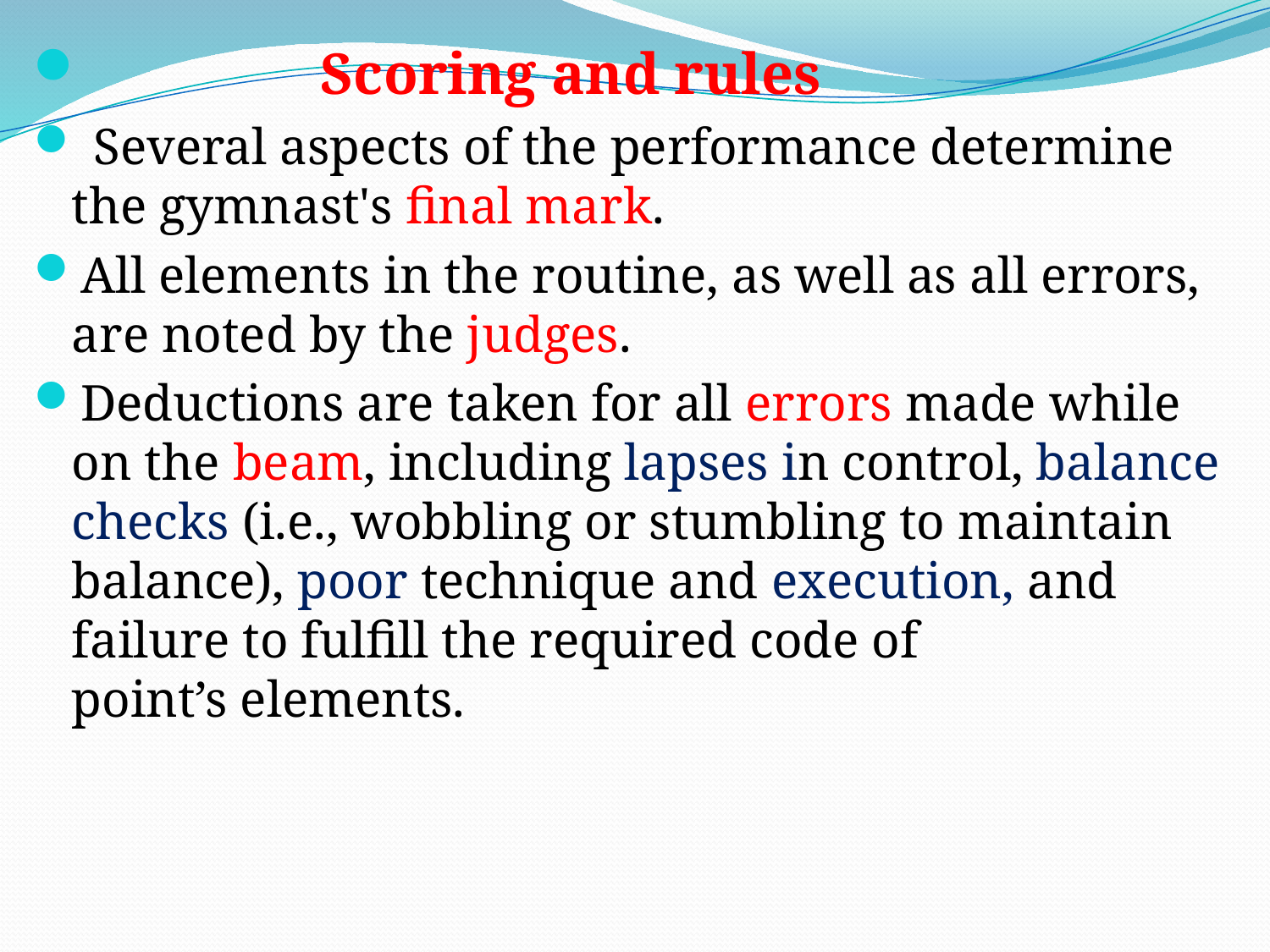

Scoring and rules
 Several aspects of the performance determine the gymnast's final mark.
All elements in the routine, as well as all errors, are noted by the judges.
Deductions are taken for all errors made while on the beam, including lapses in control, balance checks (i.e., wobbling or stumbling to maintain balance), poor technique and execution, and failure to fulfill the required code of point’s elements.